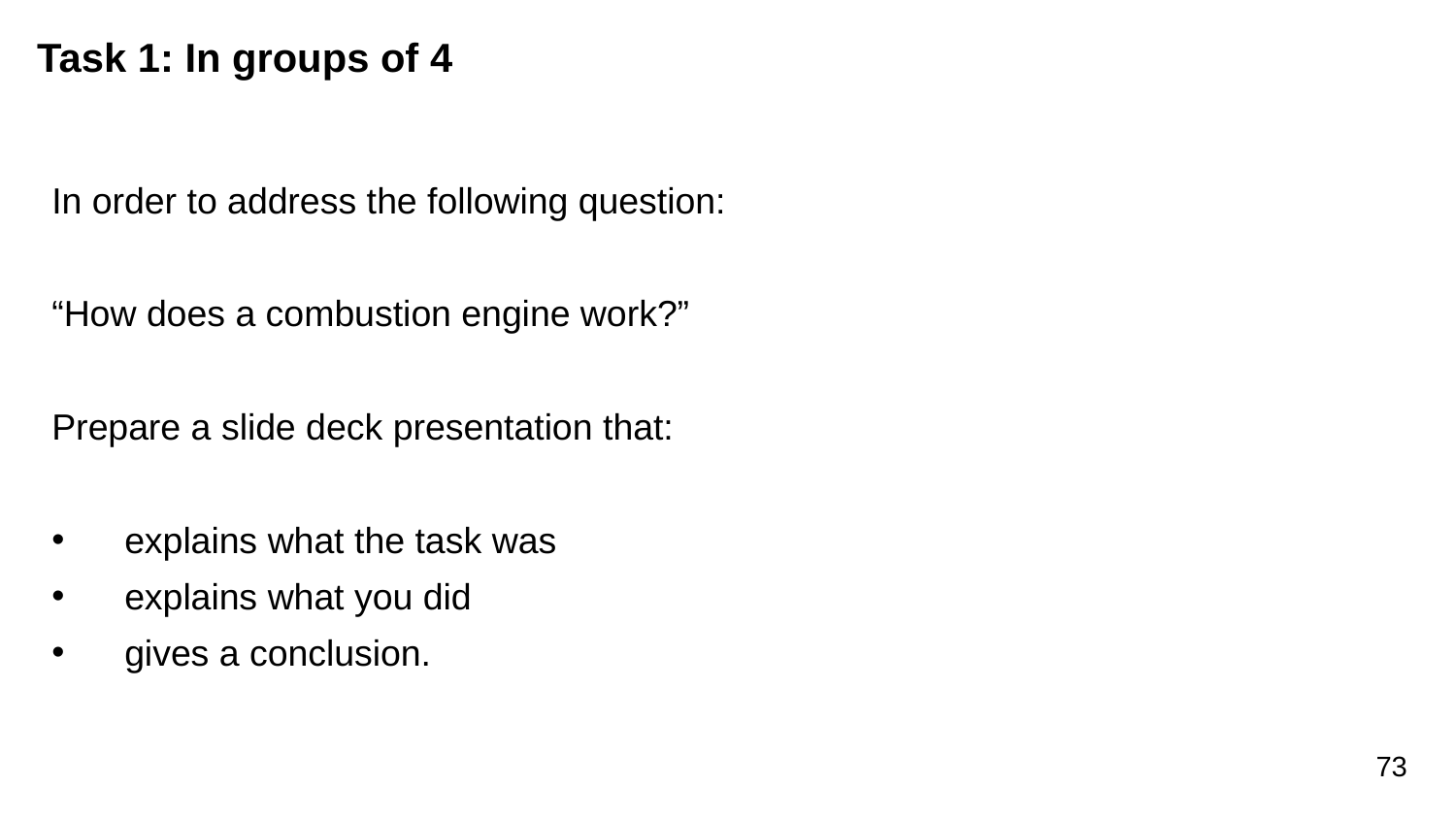

# Task 1: In groups of 4
In order to address the following question:

“How does a combustion engine work?”

Prepare a slide deck presentation that:

explains what the task was
explains what you did
gives a conclusion.

73